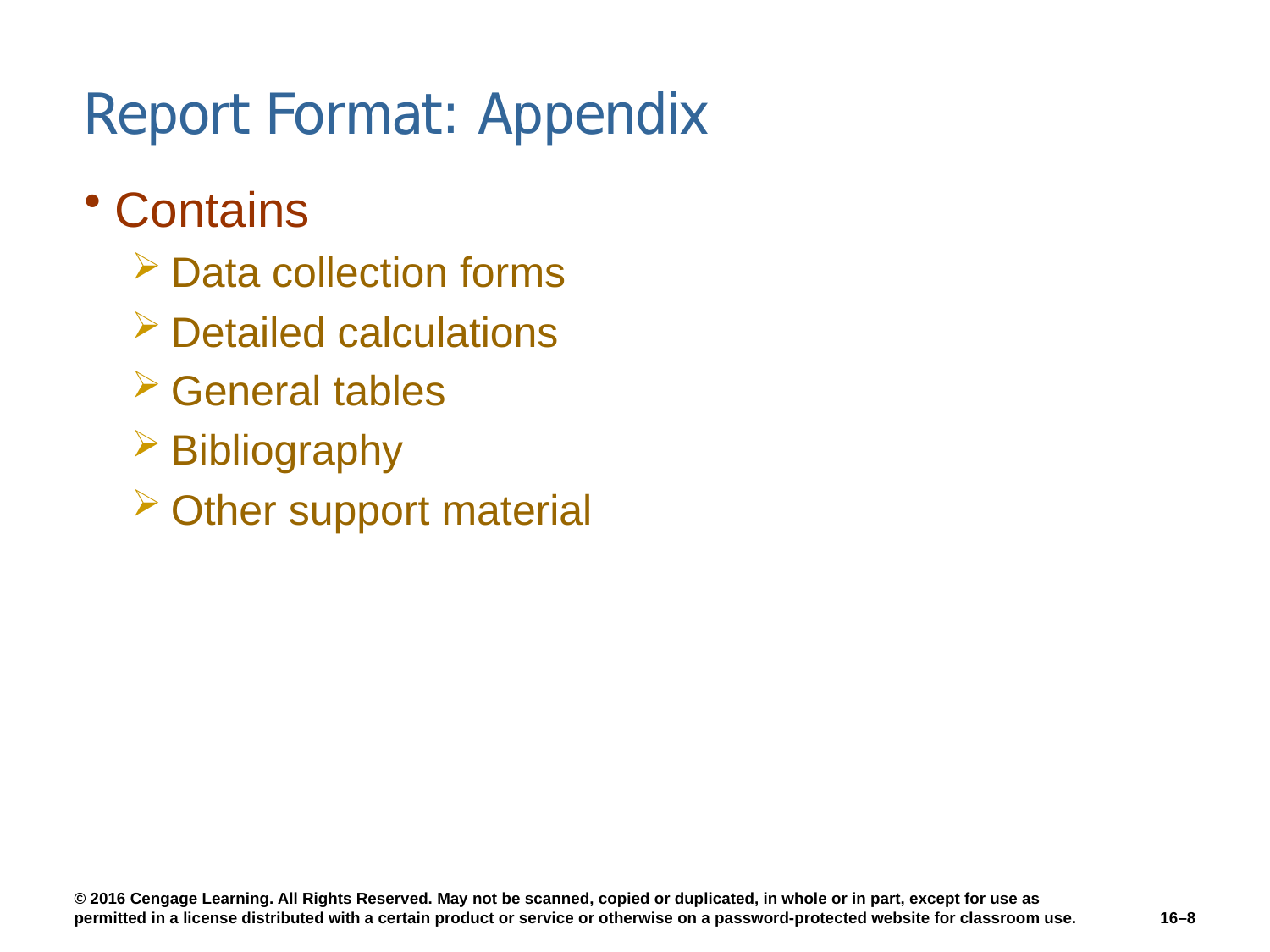

# Report Format: Appendix
Contains
Data collection forms
Detailed calculations
General tables
Bibliography
Other support material
16–8
© 2016 Cengage Learning. All Rights Reserved. May not be scanned, copied or duplicated, in whole or in part, except for use as permitted in a license distributed with a certain product or service or otherwise on a password-protected website for classroom use.